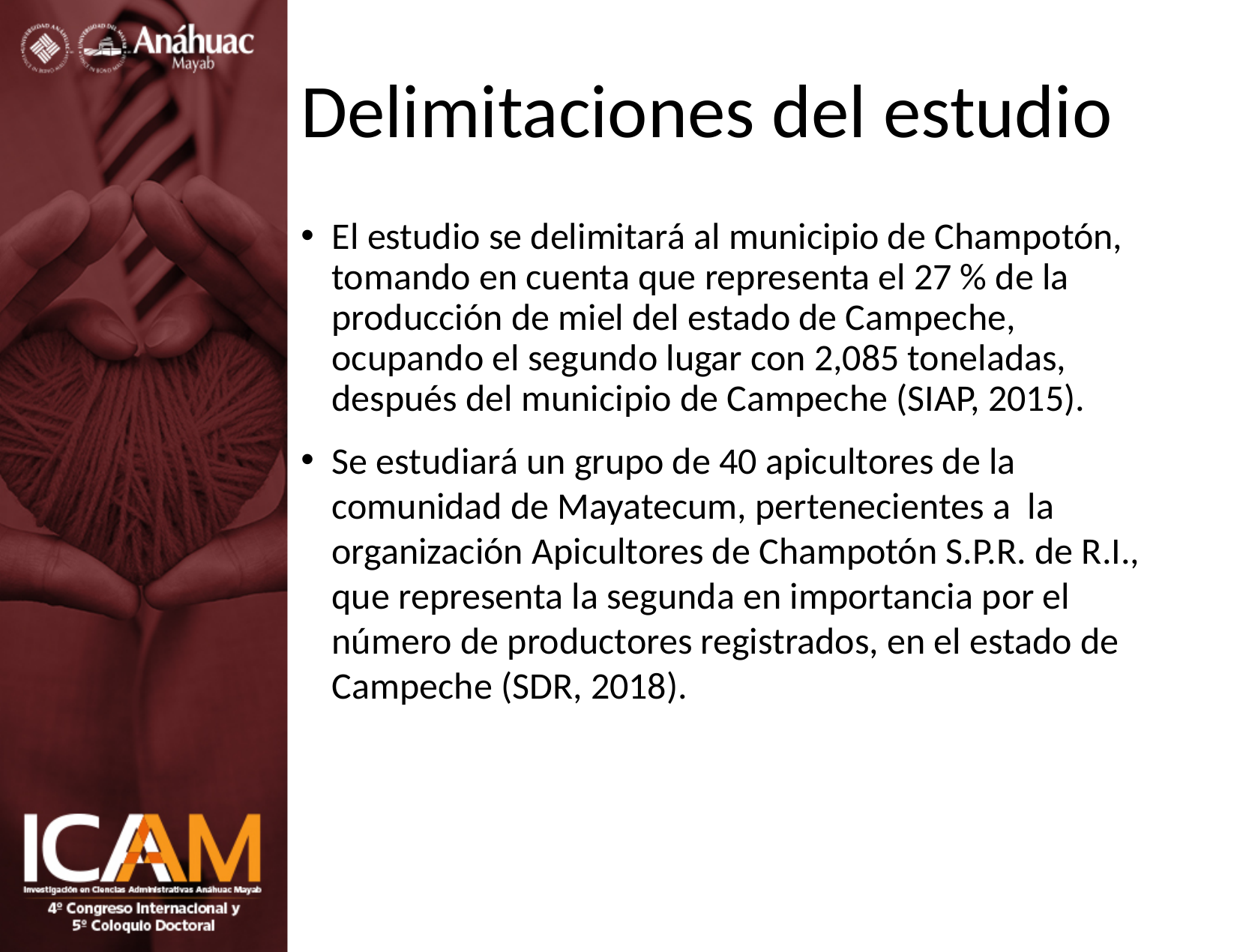

# Delimitaciones del estudio
El estudio se delimitará al municipio de Champotón, tomando en cuenta que representa el 27 % de la producción de miel del estado de Campeche, ocupando el segundo lugar con 2,085 toneladas, después del municipio de Campeche (SIAP, 2015).
Se estudiará un grupo de 40 apicultores de la comunidad de Mayatecum, pertenecientes a  la organización Apicultores de Champotón S.P.R. de R.I., que representa la segunda en importancia por el número de productores registrados, en el estado de Campeche (SDR, 2018).